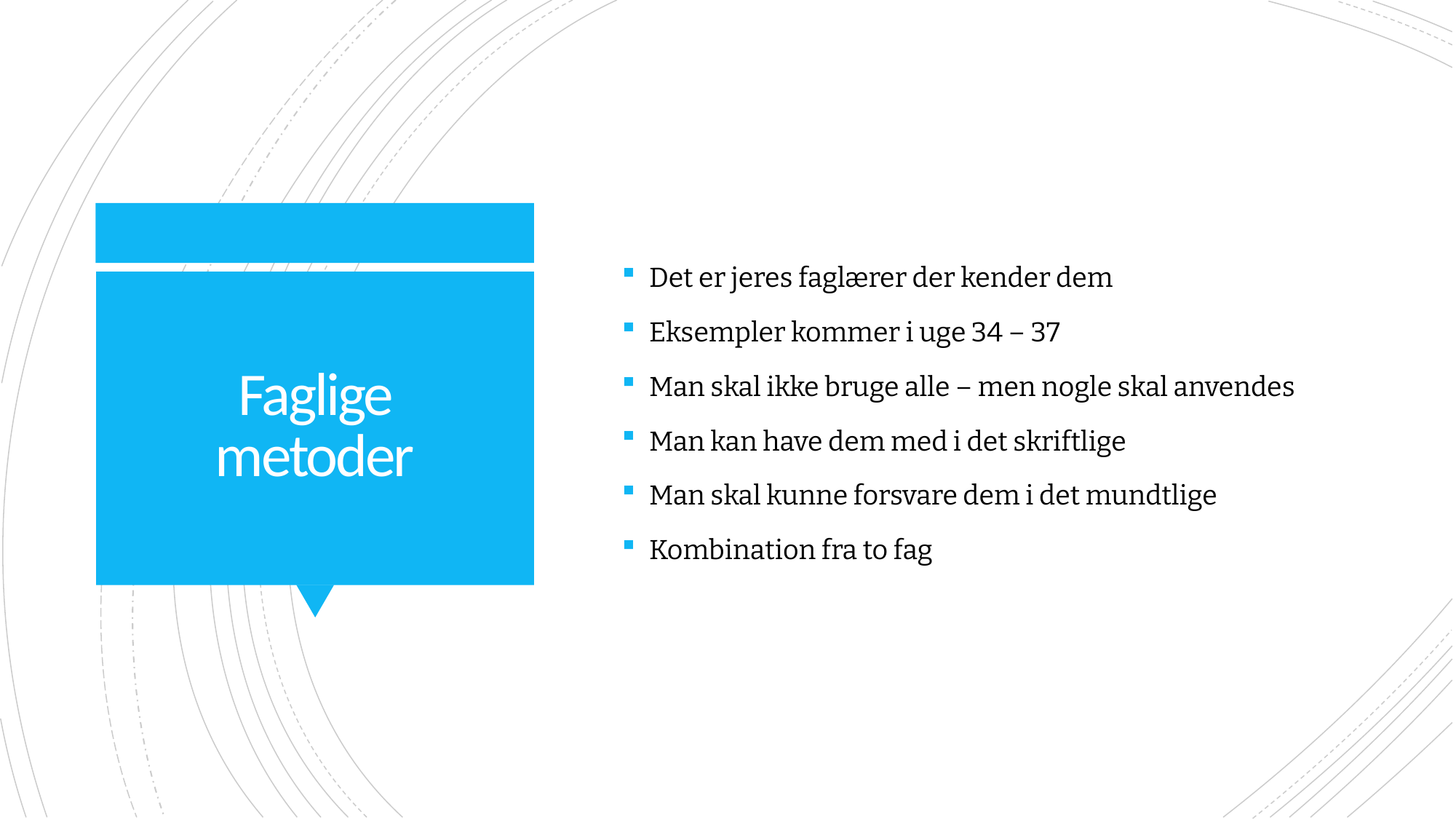

Det er jeres faglærer der kender dem
Eksempler kommer i uge 34 – 37
Man skal ikke bruge alle – men nogle skal anvendes
Man kan have dem med i det skriftlige
Man skal kunne forsvare dem i det mundtlige
Kombination fra to fag
# Faglige metoder